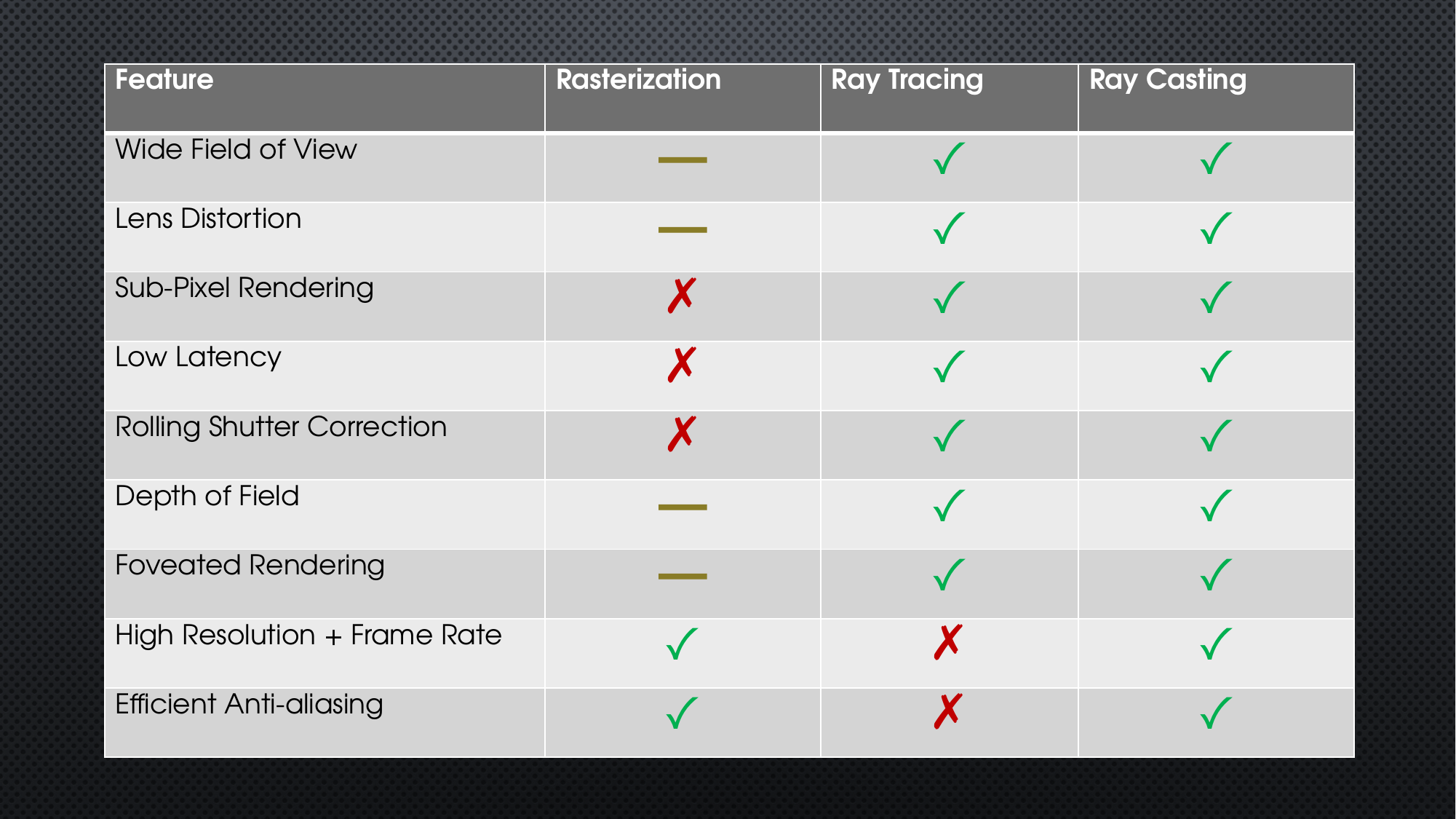

| Feature | Rasterization | Ray Tracing | Ray Casting |
| --- | --- | --- | --- |
| Wide Field of View | — | ✓ | ✓ |
| Lens Distortion | — | ✓ | ✓ |
| Sub-Pixel Rendering | ✗ | ✓ | ✓ |
| Low Latency | ✗ | ✓ | ✓ |
| Rolling Shutter Correction | ✗ | ✓ | ✓ |
| Depth of Field | — | ✓ | ✓ |
| Foveated Rendering | — | ✓ | ✓ |
| High Resolution + Frame Rate | ✓ | ✗ | ✓ |
| Efficient Anti-aliasing | ✓ | ✗ | ✓ |